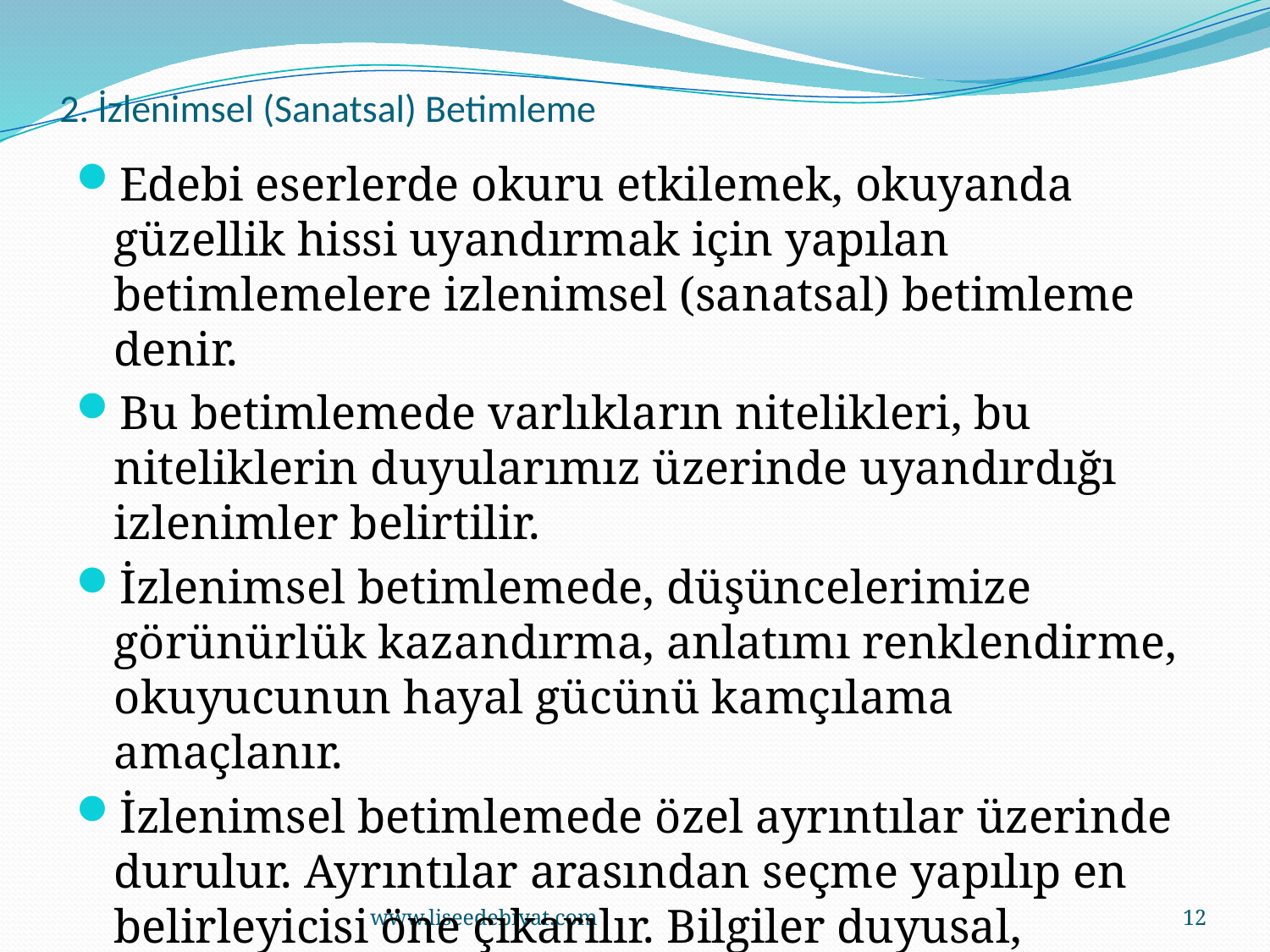

# 2. İzlenimsel (Sanatsal) Betimleme
Edebi eserlerde okuru etkilemek, okuyanda güzellik hissi uyandırmak için yapılan betimlemelere izlenimsel (sanatsal) betimleme denir.
Bu betimlemede varlıkların nitelikleri, bu niteliklerin duyularımız üzerinde uyandırdığı izlenimler belirtilir.
İzlenimsel betimlemede, düşüncelerimize görünürlük kazandırma, anlatımı renklendirme, okuyucunun hayal gücünü kamçılama amaçlanır.
İzlenimsel betimlemede özel ayrıntılar üzerinde durulur. Ayrıntılar arasından seçme yapılıp en belirleyicisi öne çıkarılır. Bilgiler duyusal, izlenimsel bir sıra içinde, kişisel yorum yapılarak verilir.

www.liseedebiyat.com
12